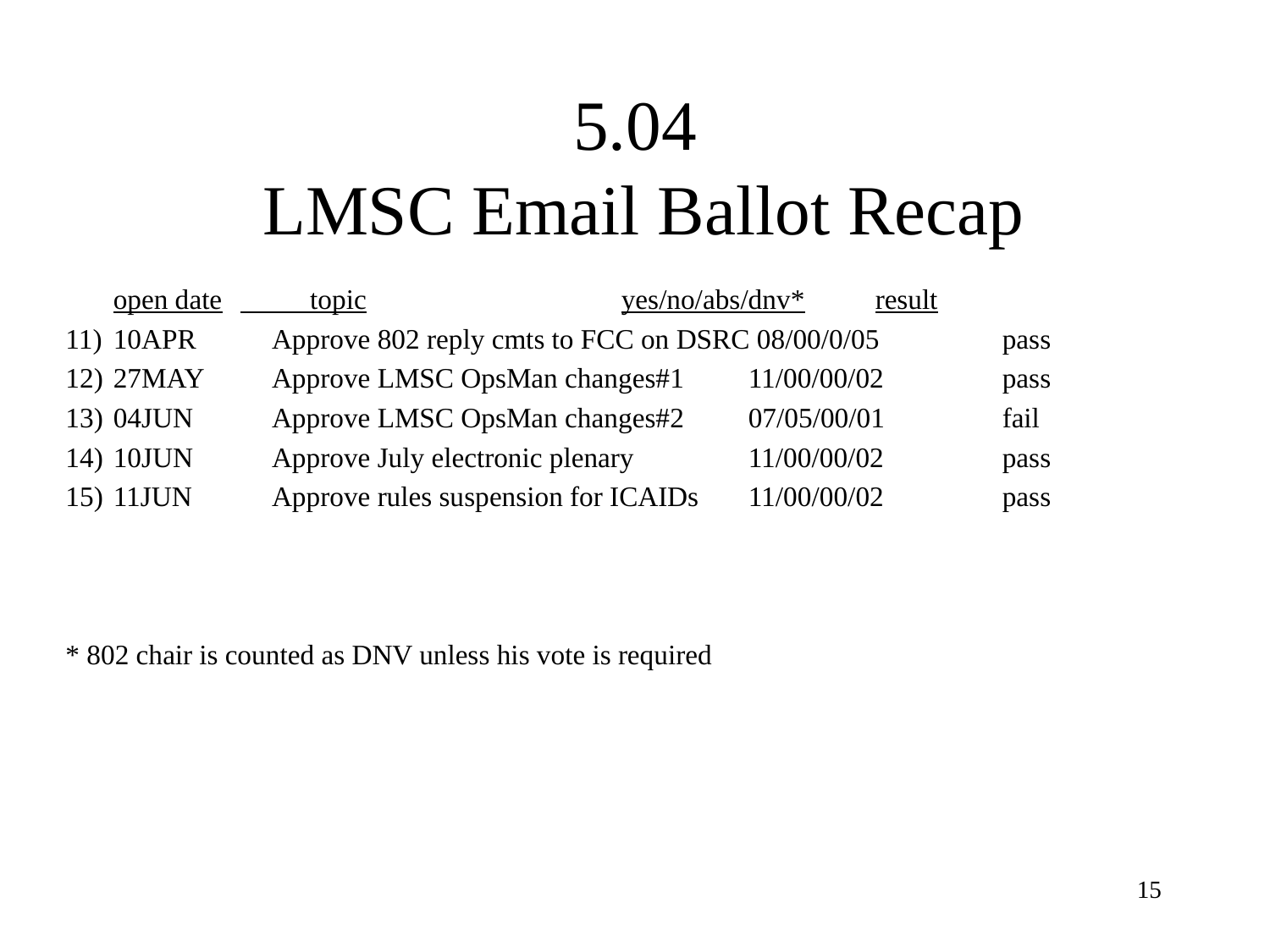

# 5.04 LMSC Email Ballot Recap
	open date	          topic			yes/no/abs/dnv*	result
10APR	Approve 802 reply cmts to FCC on DSRC 08/00/0/05	pass
27MAY	Approve LMSC OpsMan changes#1	11/00/00/02	pass
04JUN	Approve LMSC OpsMan changes#2	07/05/00/01	fail
10JUN	Approve July electronic plenary	11/00/00/02	pass
11JUN	Approve rules suspension for ICAIDs	11/00/00/02	pass

* 802 chair is counted as DNV unless his vote is required

15